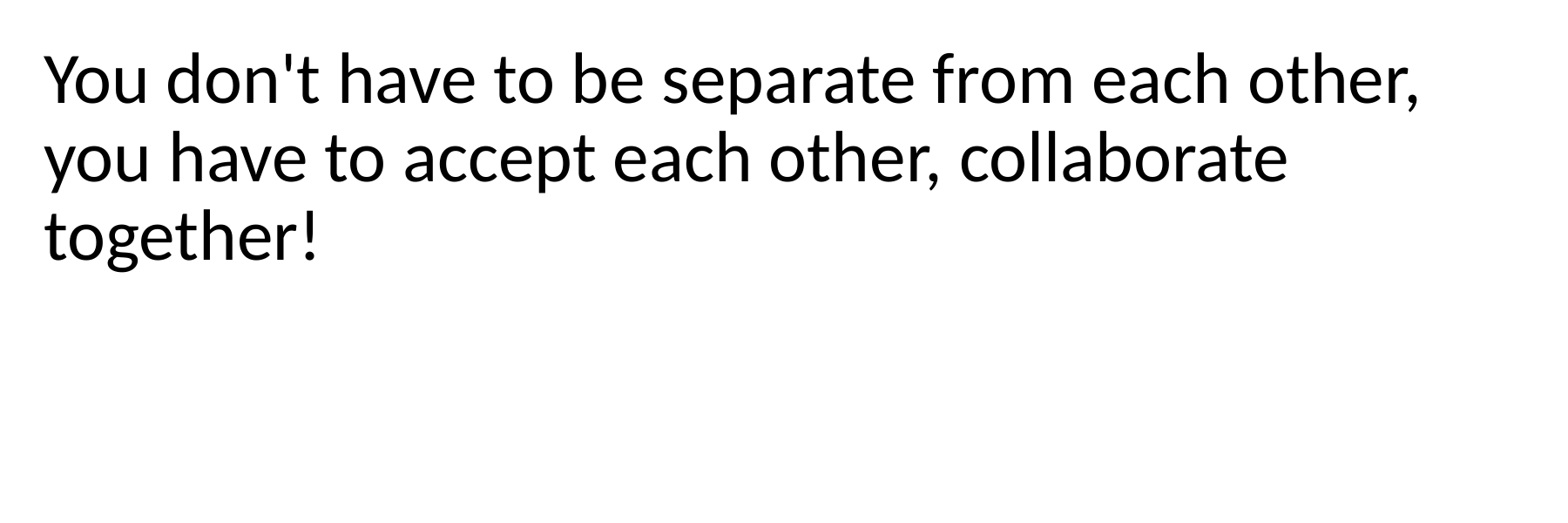

You don't have to be separate from each other, you have to accept each other, collaborate together!